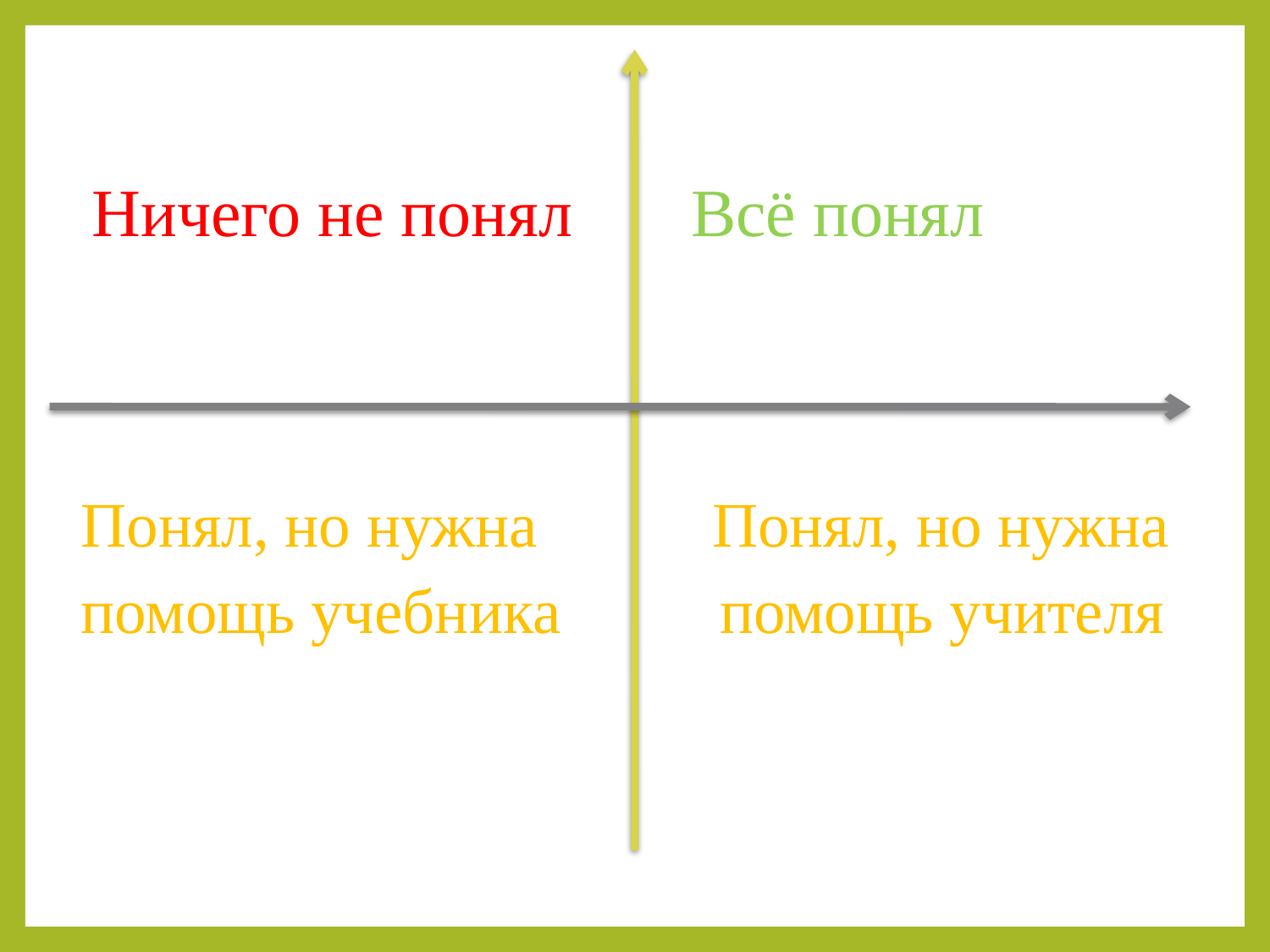

# Ничего не понял       Всё понял
Понял, но нужна           Понял, но нужна
помощь учебника          помощь учителя